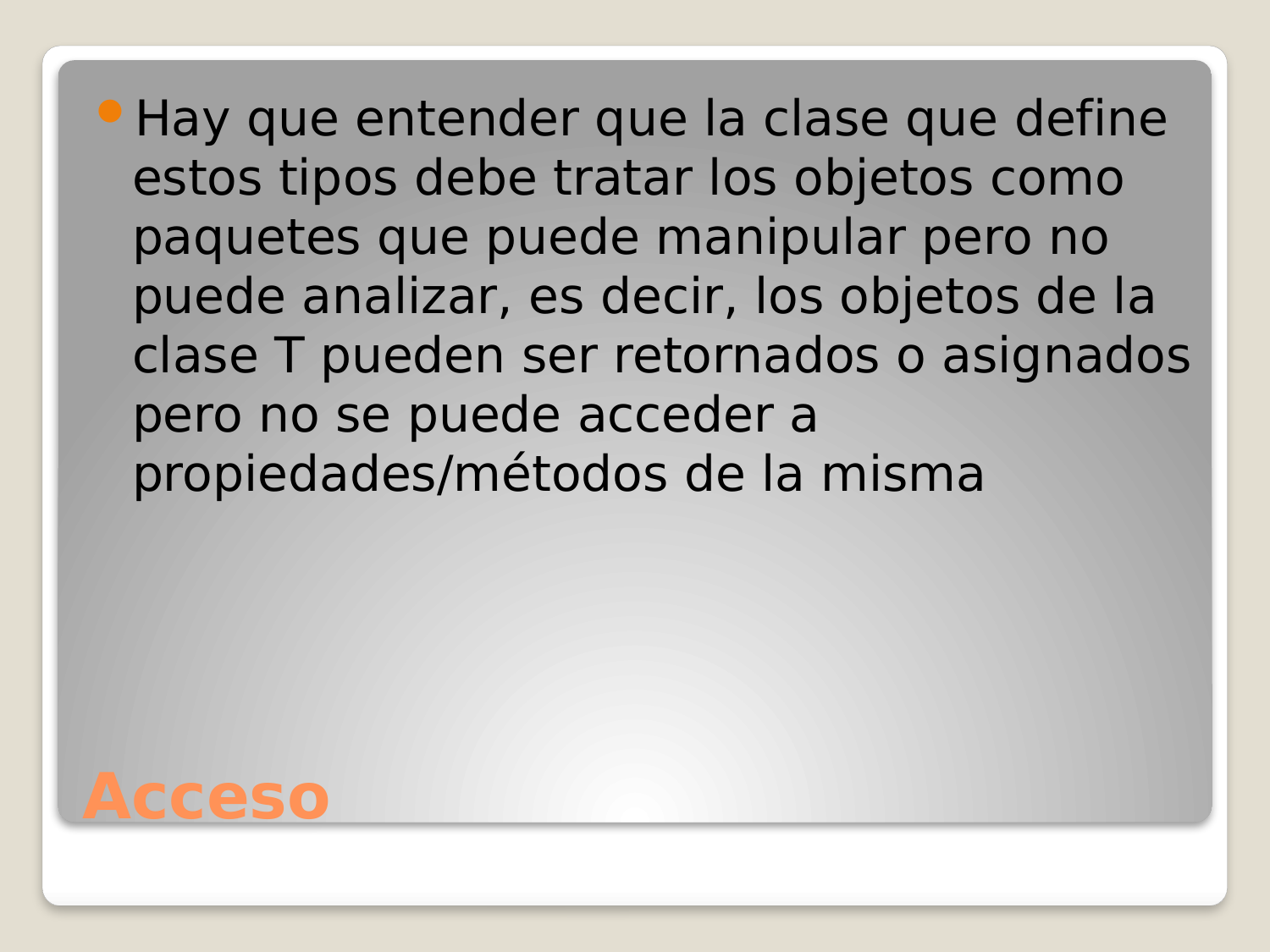

Hay que entender que la clase que define estos tipos debe tratar los objetos como paquetes que puede manipular pero no puede analizar, es decir, los objetos de la clase T pueden ser retornados o asignados pero no se puede acceder a propiedades/métodos de la misma
# Acceso